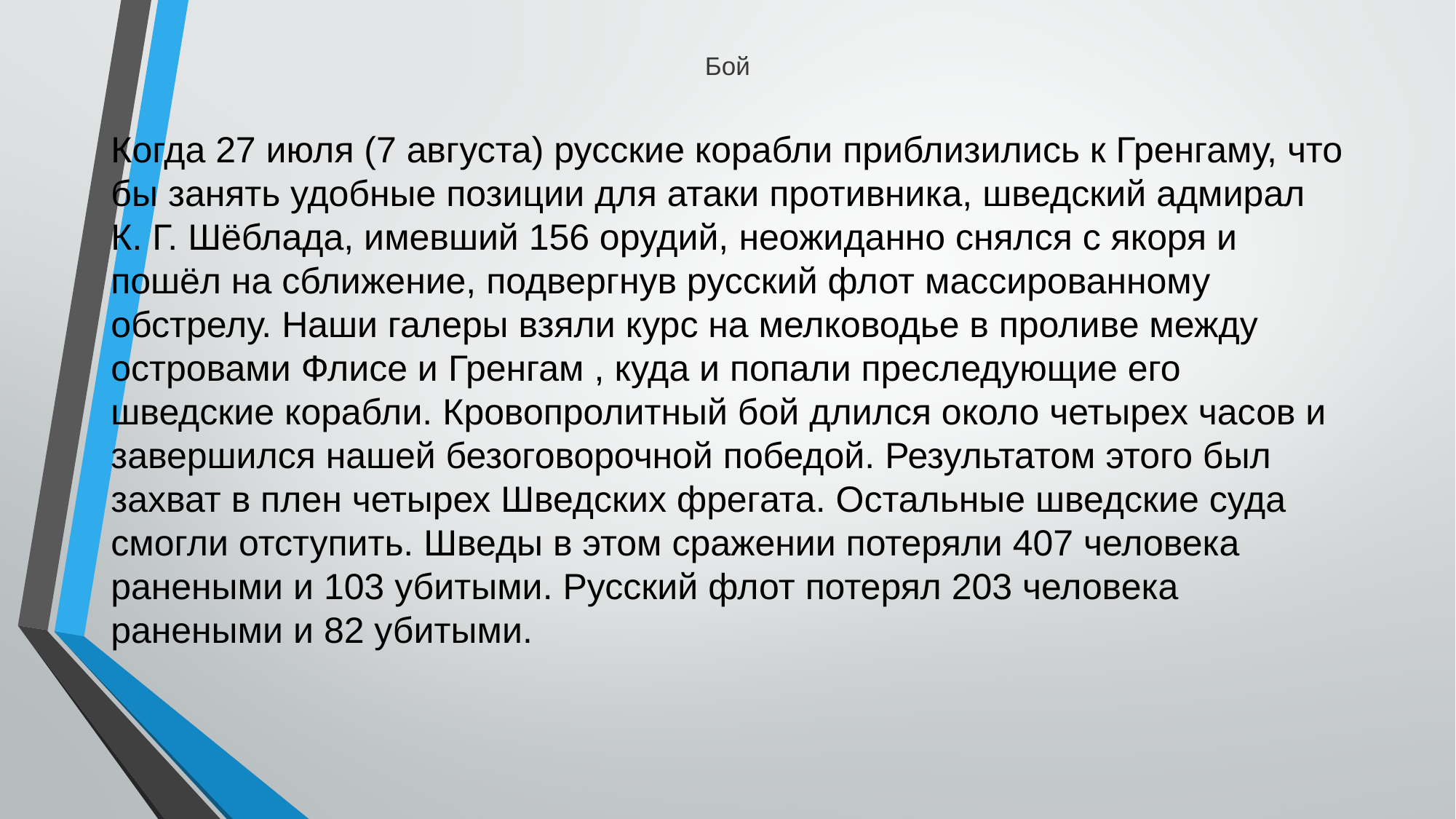

# Бой
Когда 27 июля (7 августа) русские корабли приблизились к Гренгаму, что бы занять удобные позиции для атаки противника, шведский адмирал К. Г. Шёблада, имевший 156 орудий, неожиданно снялся с якоря и пошёл на сближение, подвергнув русский флот массированному обстрелу. Наши галеры взяли курс на мелководье в проливе между островами Флисе и Гренгам , куда и попали преследующие его шведские корабли. Кровопролитный бой длился около четырех часов и завершился нашей безоговорочной победой. Результатом этого был захват в плен четырех Шведских фрегата. Остальные шведские суда смогли отступить. Шведы в этом сражении потеряли 407 человека ранеными и 103 убитыми. Русский флот потерял 203 человека ранеными и 82 убитыми.